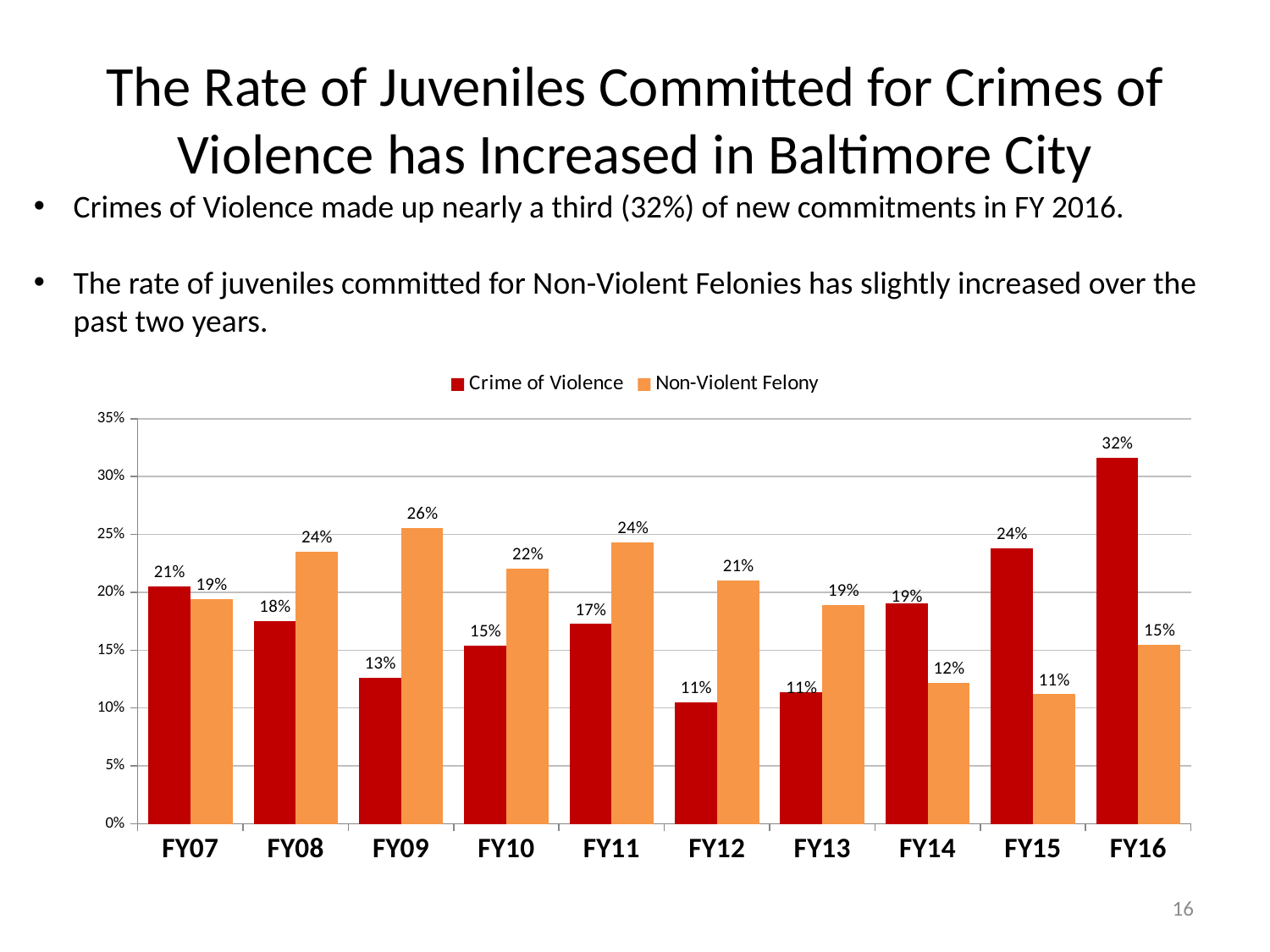

# The Rate of Juveniles Committed for Crimes of Violence has Increased in Baltimore City
Crimes of Violence made up nearly a third (32%) of new commitments in FY 2016.

The rate of juveniles committed for Non-Violent Felonies has slightly increased over the past two years.

### Chart

| Category | Crime of Violence | Non-Violent Felony |
|---|---|---|
| FY07 | 0.20522388059701493 | 0.19402985074626866 |
| FY08 | 0.17537313432835822 | 0.23507462686567165 |
| FY09 | 0.1259259259259259 | 0.25555555555555554 |
| FY10 | 0.1540880503144654 | 0.22012578616352202 |
| FY11 | 0.17254901960784313 | 0.24313725490196078 |
| FY12 | 0.105 | 0.21 |
| FY13 | 0.11351351351351352 | 0.1891891891891892 |
| FY14 | 0.19047619047619047 | 0.12169312169312169 |
| FY15 | 0.23776223776223776 | 0.11188811188811189 |
| FY16 | 0.3161764705882353 | 0.15441176470588236 |
16